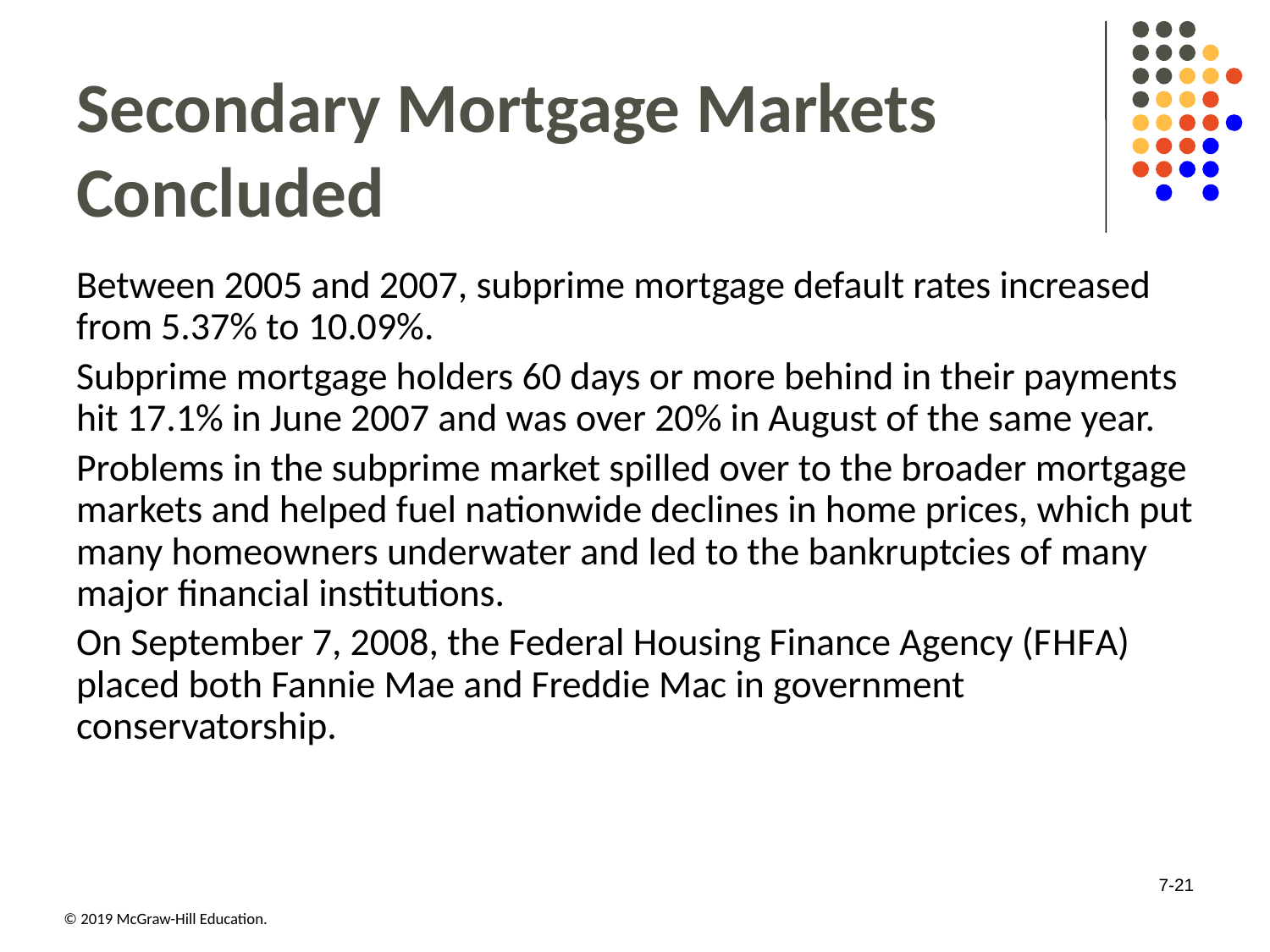

# Secondary Mortgage Markets Concluded
Between 2005 and 2007, subprime mortgage default rates increased from 5.37% to 10.09%.
Subprime mortgage holders 60 days or more behind in their payments hit 17.1% in June 2007 and was over 20% in August of the same year.
Problems in the subprime market spilled over to the broader mortgage markets and helped fuel nationwide declines in home prices, which put many homeowners underwater and led to the bankruptcies of many major financial institutions.
On September 7, 2008, the Federal Housing Finance Agency (F H F A) placed both Fannie Mae and Freddie Mac in government conservatorship.
7-21